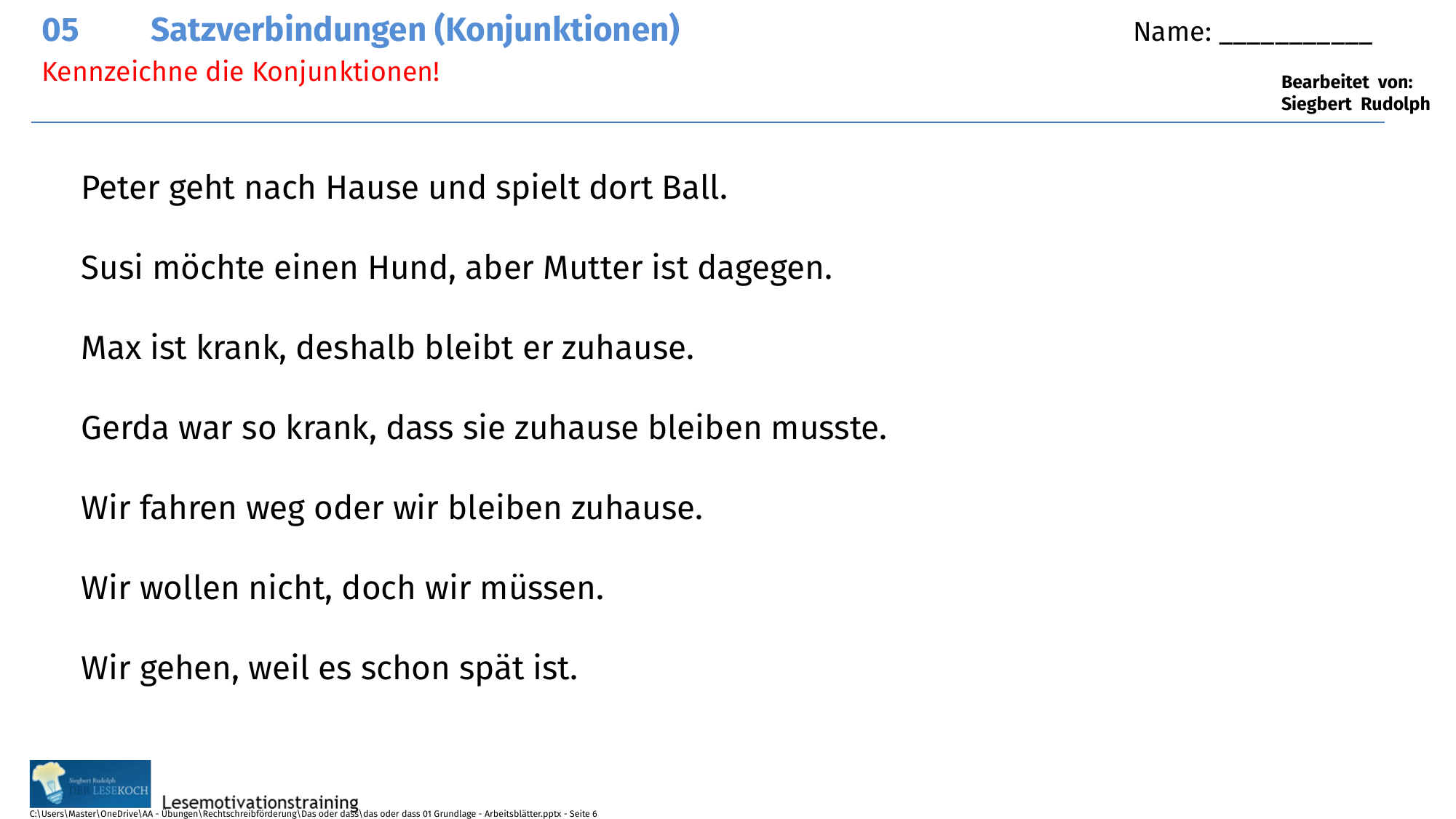

05	Satzverbindungen (Konjunktionen)					Name: ___________
Kennzeichne die Konjunktionen!
Peter geht nach Hause und spielt dort Ball.

Susi möchte einen Hund, aber Mutter ist dagegen.

Max ist krank, deshalb bleibt er zuhause.

Gerda war so krank, dass sie zuhause bleiben musste.

Wir fahren weg oder wir bleiben zuhause.

Wir wollen nicht, doch wir müssen.

Wir gehen, weil es schon spät ist.

C:\Users\Master\OneDrive\AA - Übungen\Rechtschreibförderung\Das oder dass\das oder dass 01 Grundlage - Arbeitsblätter.pptx - Seite 6